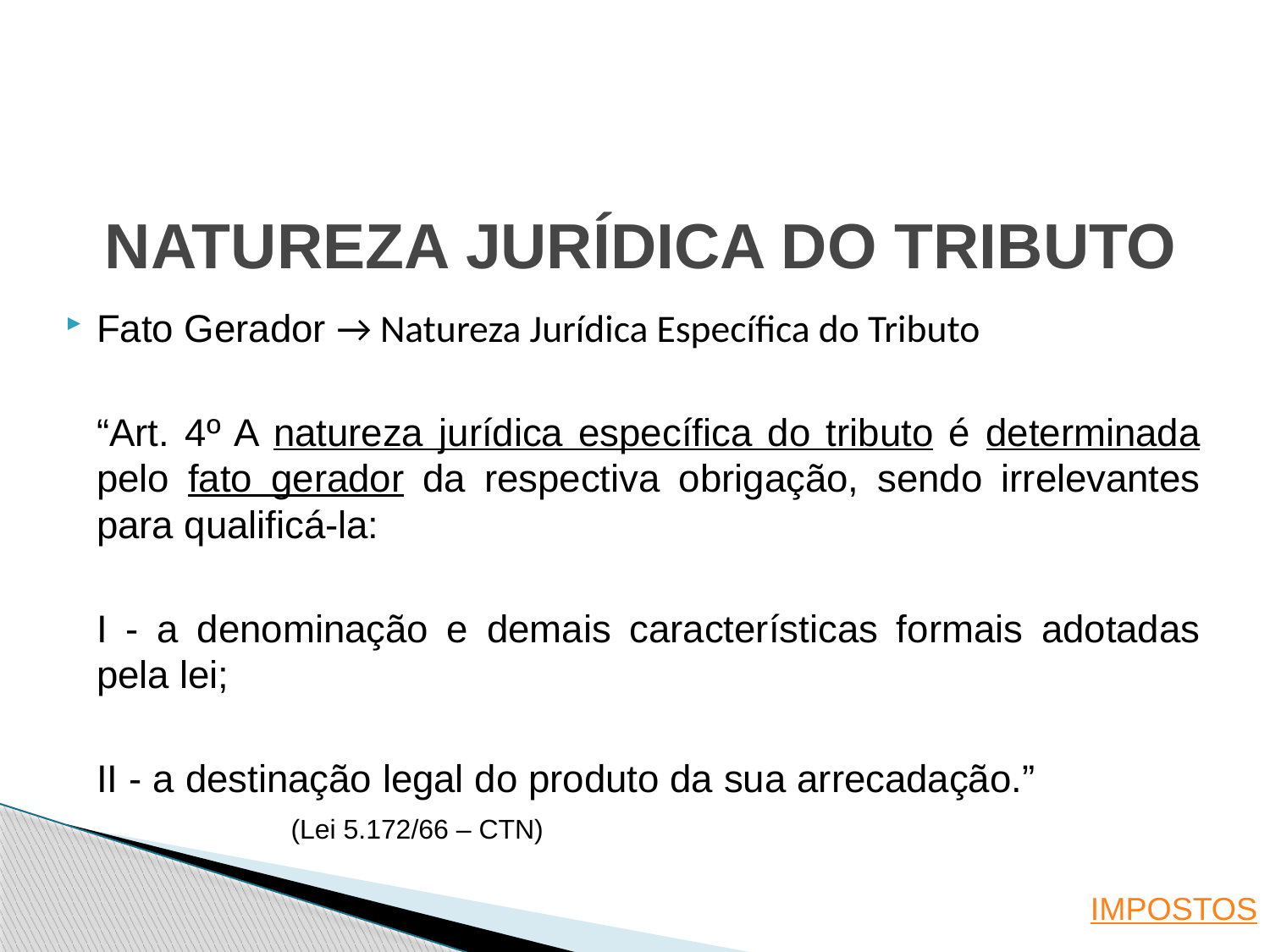

# NATUREZA JURÍDICA DO TRIBUTO
Fato Gerador → Natureza Jurídica Específica do Tributo

	“Art. 4º A natureza jurídica específica do tributo é determinada pelo fato gerador da respectiva obrigação, sendo irrelevantes para qualificá-la:

	I - a denominação e demais características formais adotadas pela lei;

	II - a destinação legal do produto da sua arrecadação.”                                  (Lei 5.172/66 – CTN)
IMPOSTOS